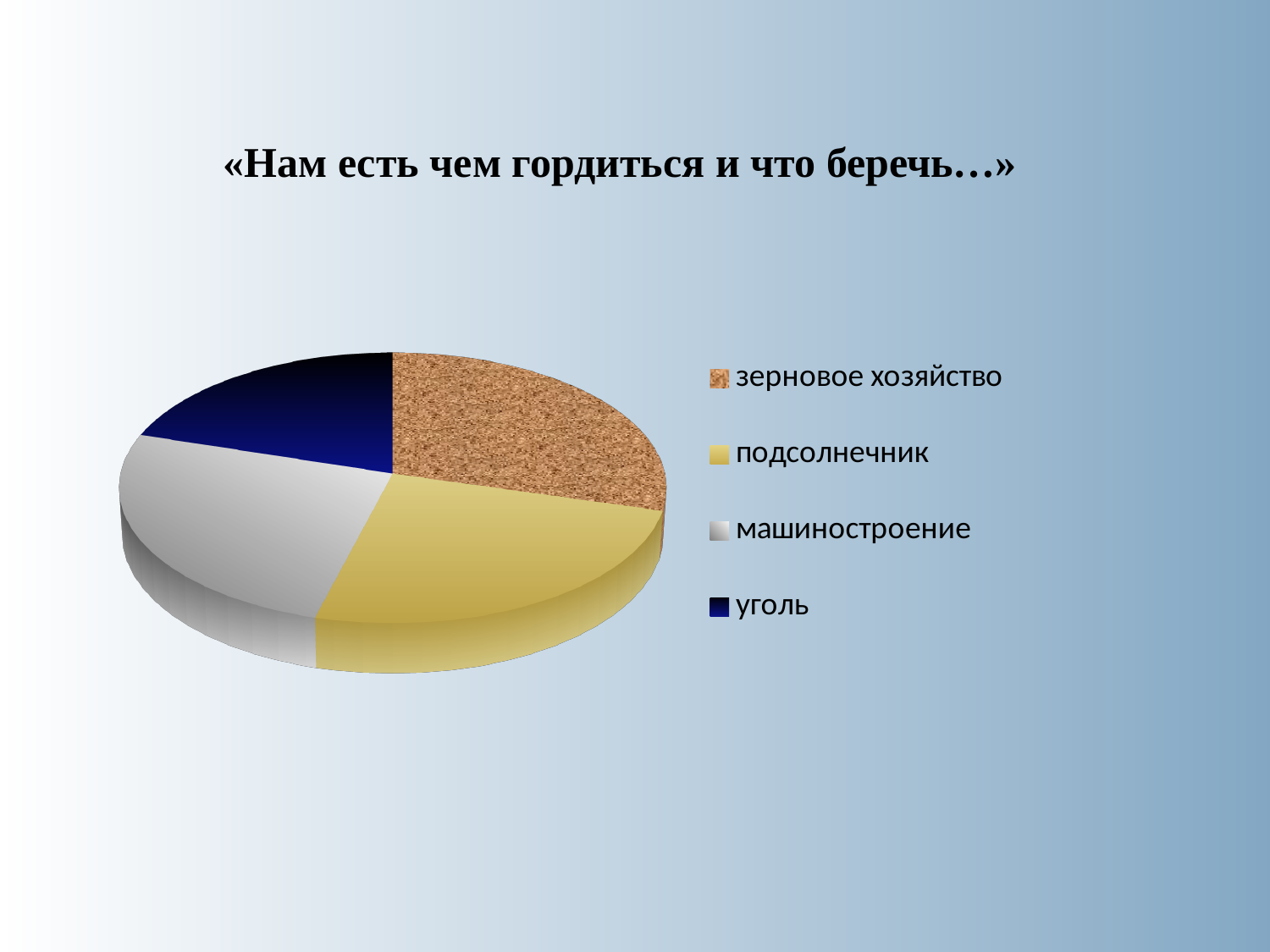

«Нам есть чем гордиться и что беречь…»

[unsupported chart]